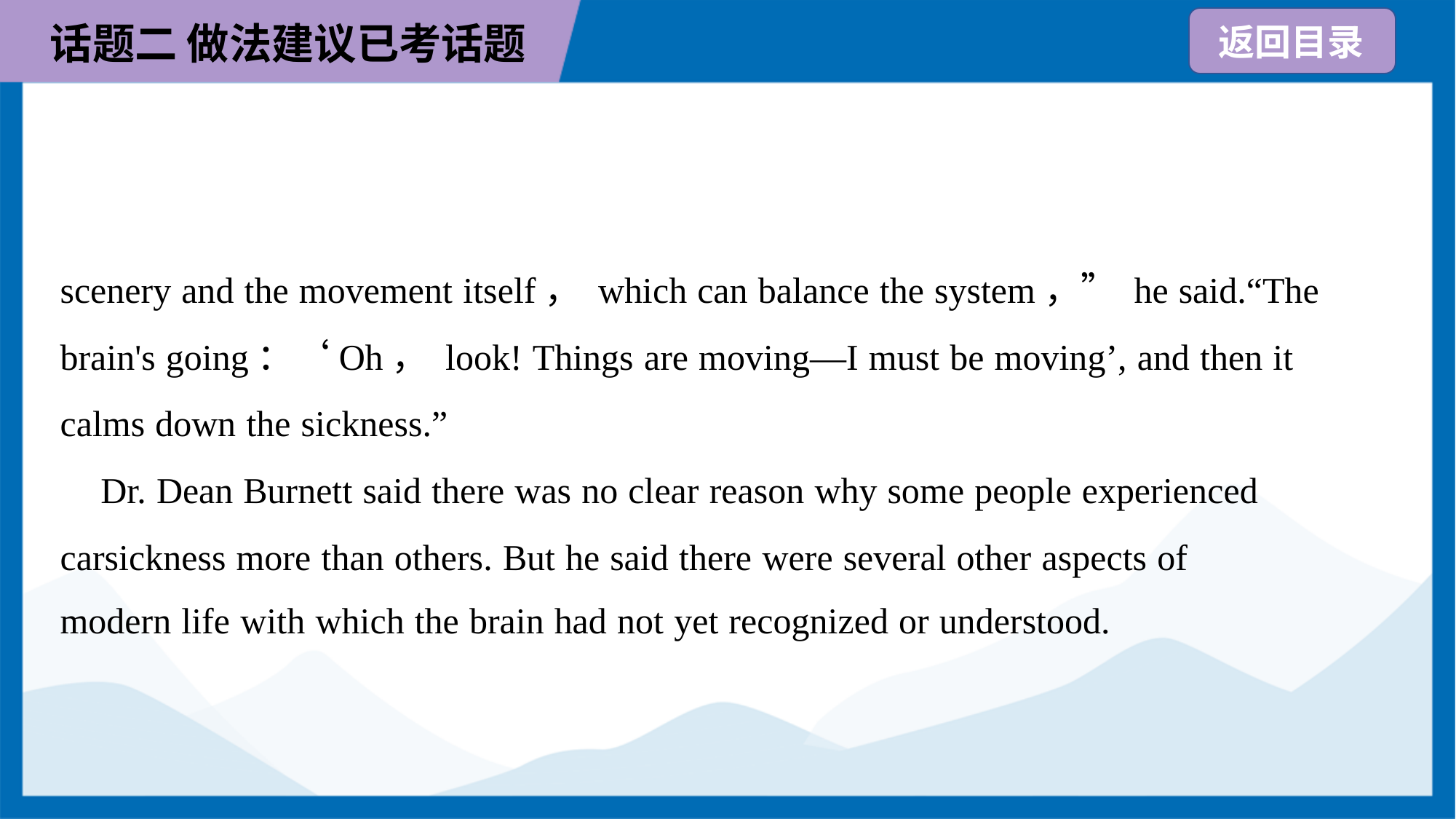

scenery and the movement itself， which can balance the system，” he said.“The
brain's going：‘Oh， look! Things are moving—I must be moving’, and then it
calms down the sickness.”
    Dr. Dean Burnett said there was no clear reason why some people experienced
carsickness more than others. But he said there were several other aspects of
modern life with which the brain had not yet recognized or understood.